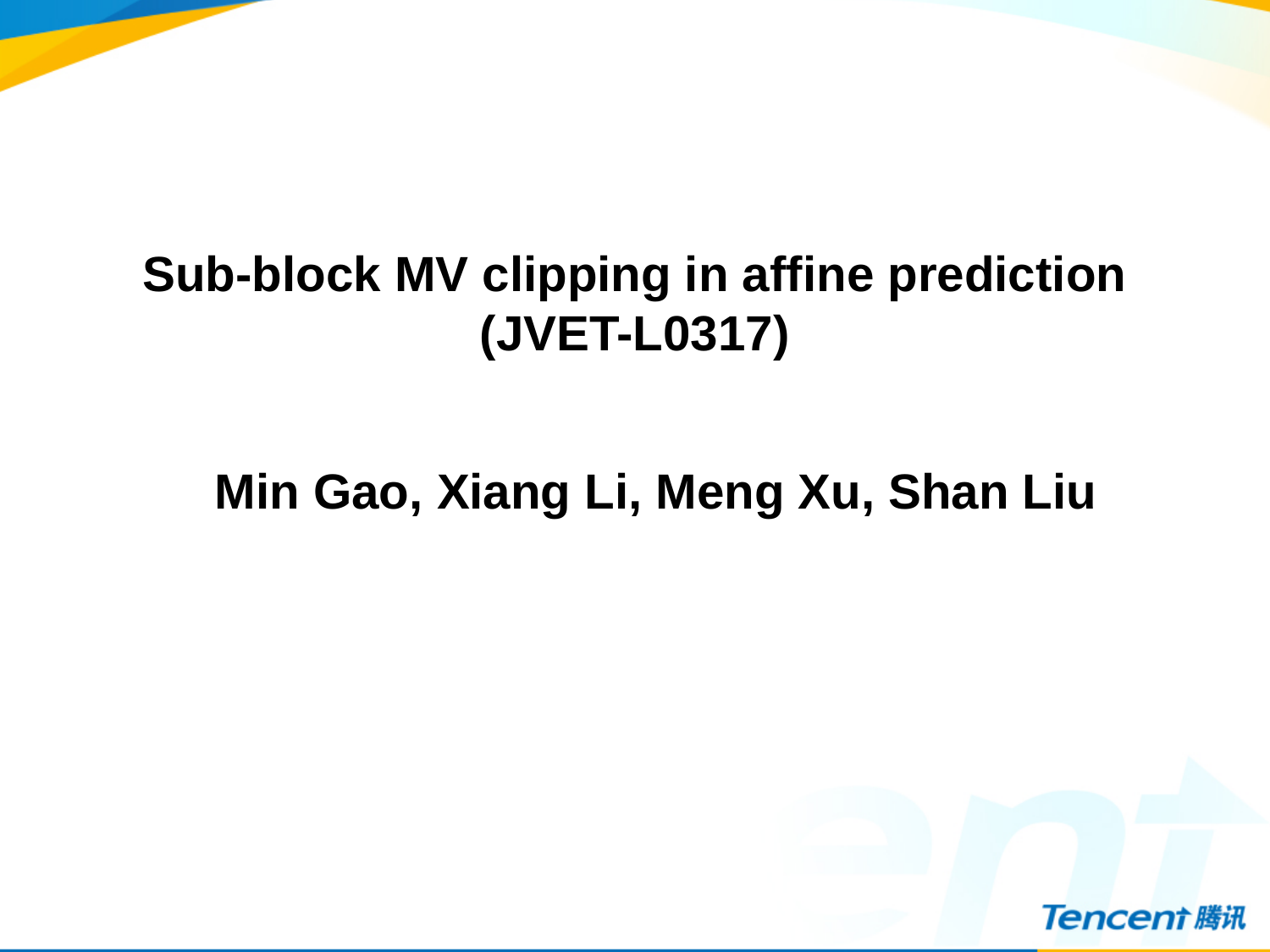

Sub-block MV clipping in affine prediction
(JVET-L0317)
Min Gao, Xiang Li, Meng Xu, Shan Liu